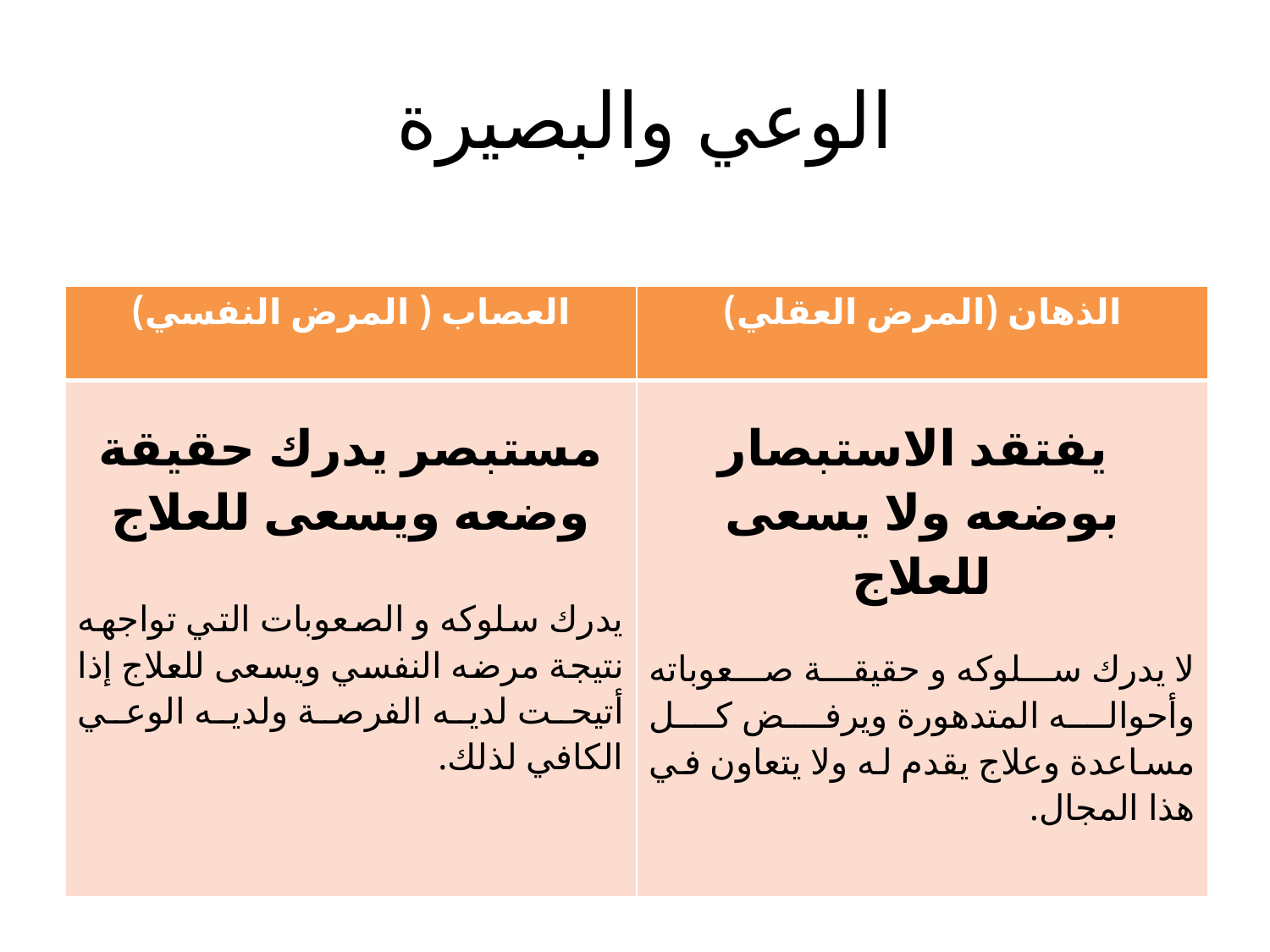

# الوعي والبصيرة
| العصاب ( المرض النفسي) | الذهان (المرض العقلي) |
| --- | --- |
| مستبصر يدرك حقيقة وضعه ويسعى للعلاج يدرك سلوكه و الصعوبات التي تواجهه نتيجة مرضه النفسي ويسعى للعلاج إذا أتيحت لديه الفرصة ولديه الوعي الكافي لذلك. | يفتقد الاستبصار بوضعه ولا يسعى للعلاج لا يدرك سلوكه و حقيقة صعوباته وأحواله المتدهورة ويرفض كل مساعدة وعلاج يقدم له ولا يتعاون في هذا المجال. |